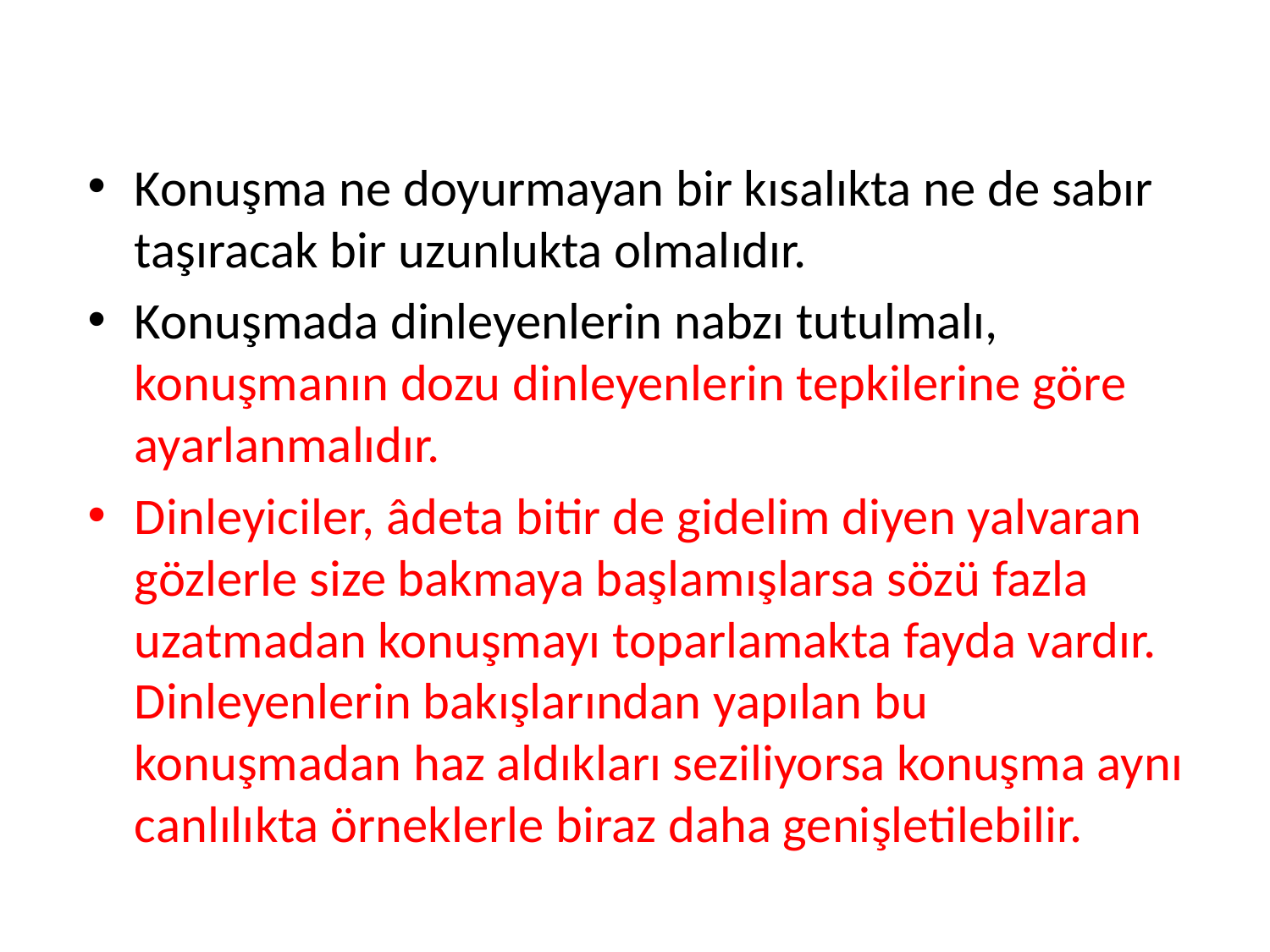

Konuşma ne doyurmayan bir kısalıkta ne de sabır taşıracak bir uzunlukta olmalıdır.
Konuşmada dinleyenlerin nabzı tutulmalı, konuşmanın dozu dinleyenlerin tepkilerine göre ayarlanmalıdır.
Dinleyiciler, âdeta bitir de gidelim diyen yalvaran gözlerle size bakmaya başlamışlarsa sözü fazla uzatmadan konuşmayı toparlamakta fayda vardır. Dinleyenlerin bakışlarından yapılan bu konuşmadan haz aldıkları seziliyorsa konuşma aynı canlılıkta örneklerle biraz daha genişletilebilir.